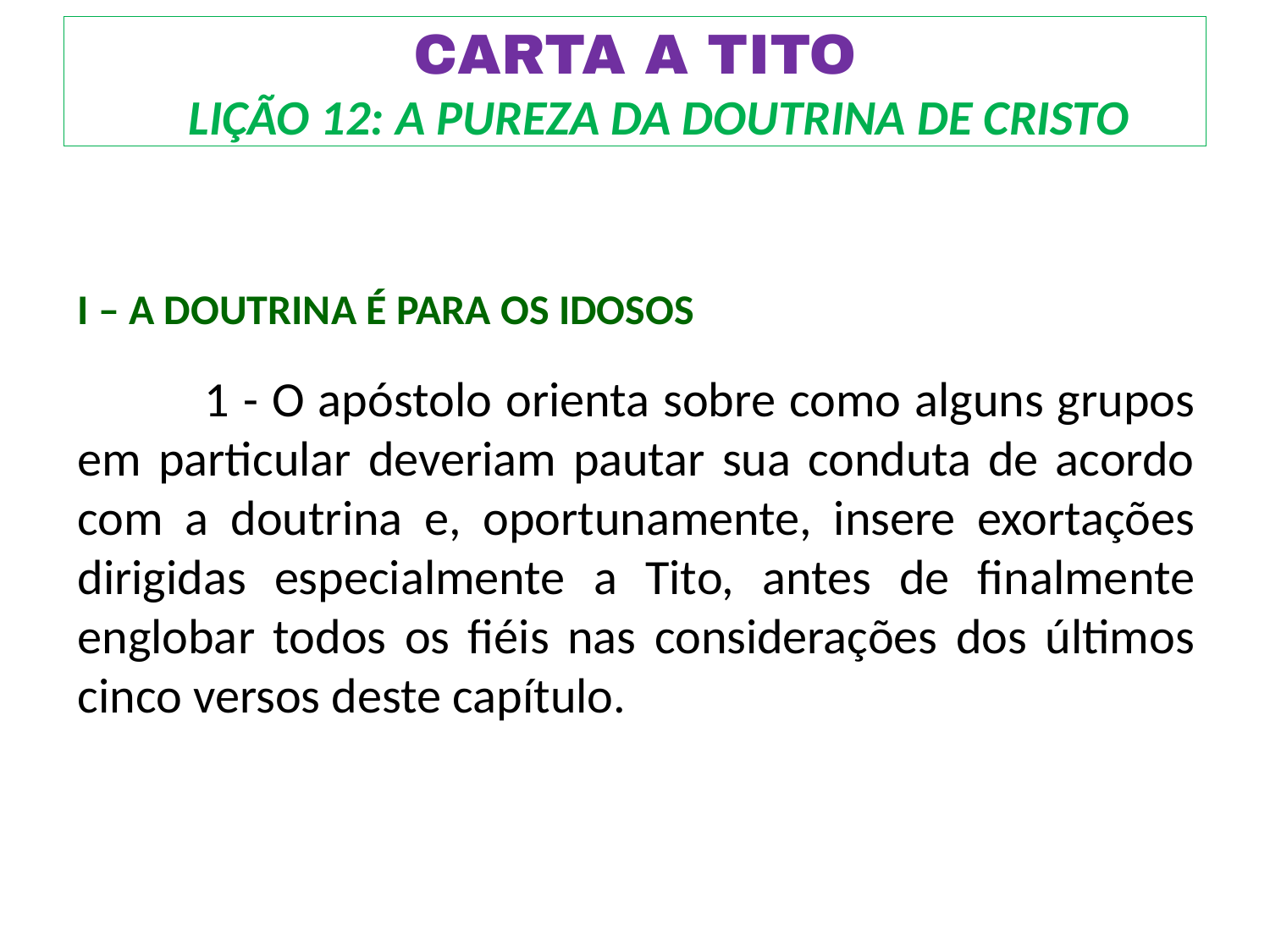

# CARTA A TITO LIÇÃO 12: A PUREZA DA DOUTRINA DE CRISTO
I – A DOUTRINA É PARA OS IDOSOS

	1 - O apóstolo orienta sobre como alguns grupos em particular deveriam pautar sua conduta de acordo com a doutrina e, oportunamente, insere exortações dirigidas especialmente a Tito, antes de finalmente englobar todos os fiéis nas considerações dos últimos cinco versos deste capítulo.